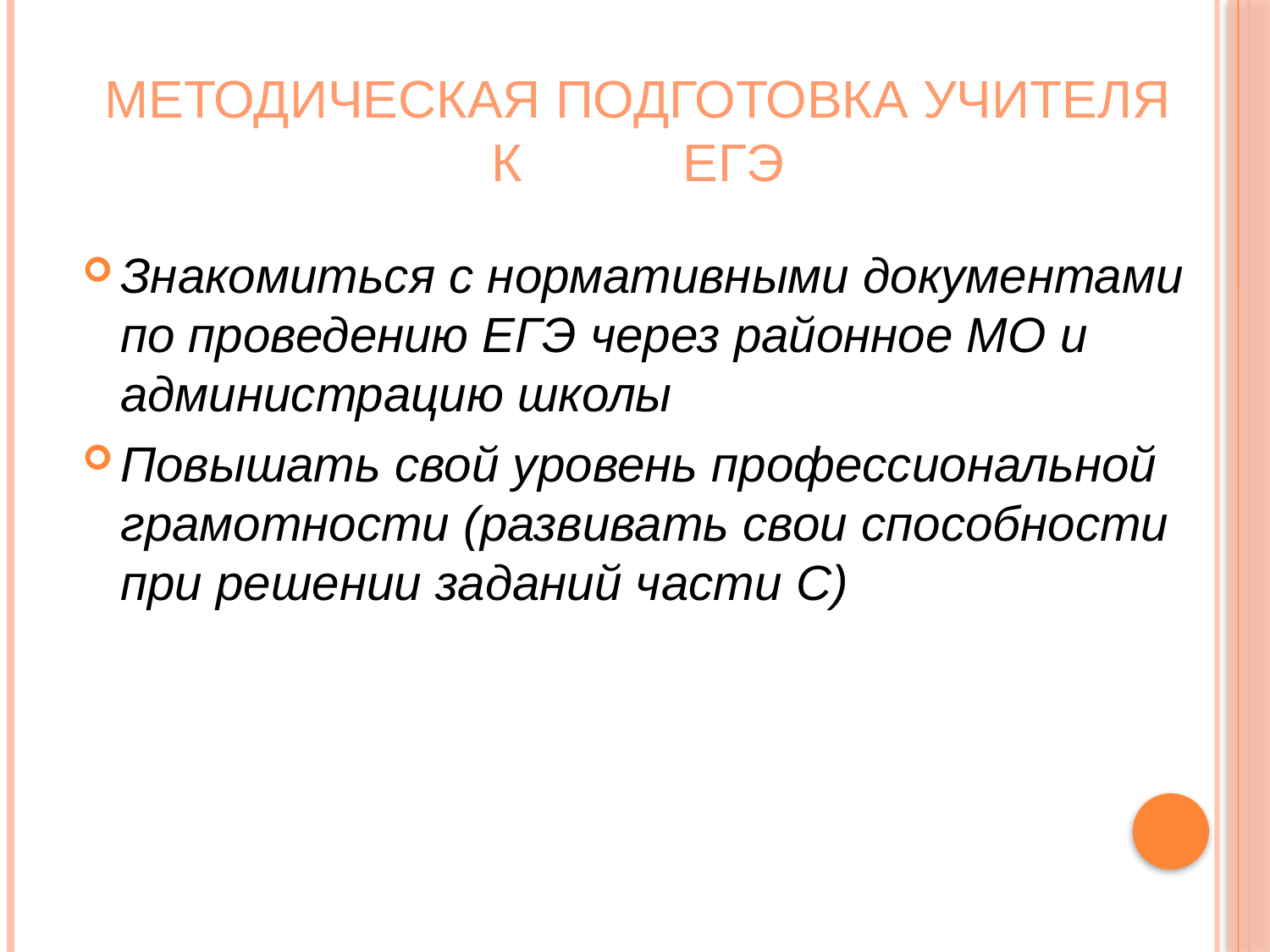

# Методическая подготовка учителя к           ЕГЭ
Знакомиться с нормативными документами по проведению ЕГЭ через районное МО и администрацию школы
Повышать свой уровень профессиональной грамотности (развивать свои способности при решении заданий части С)